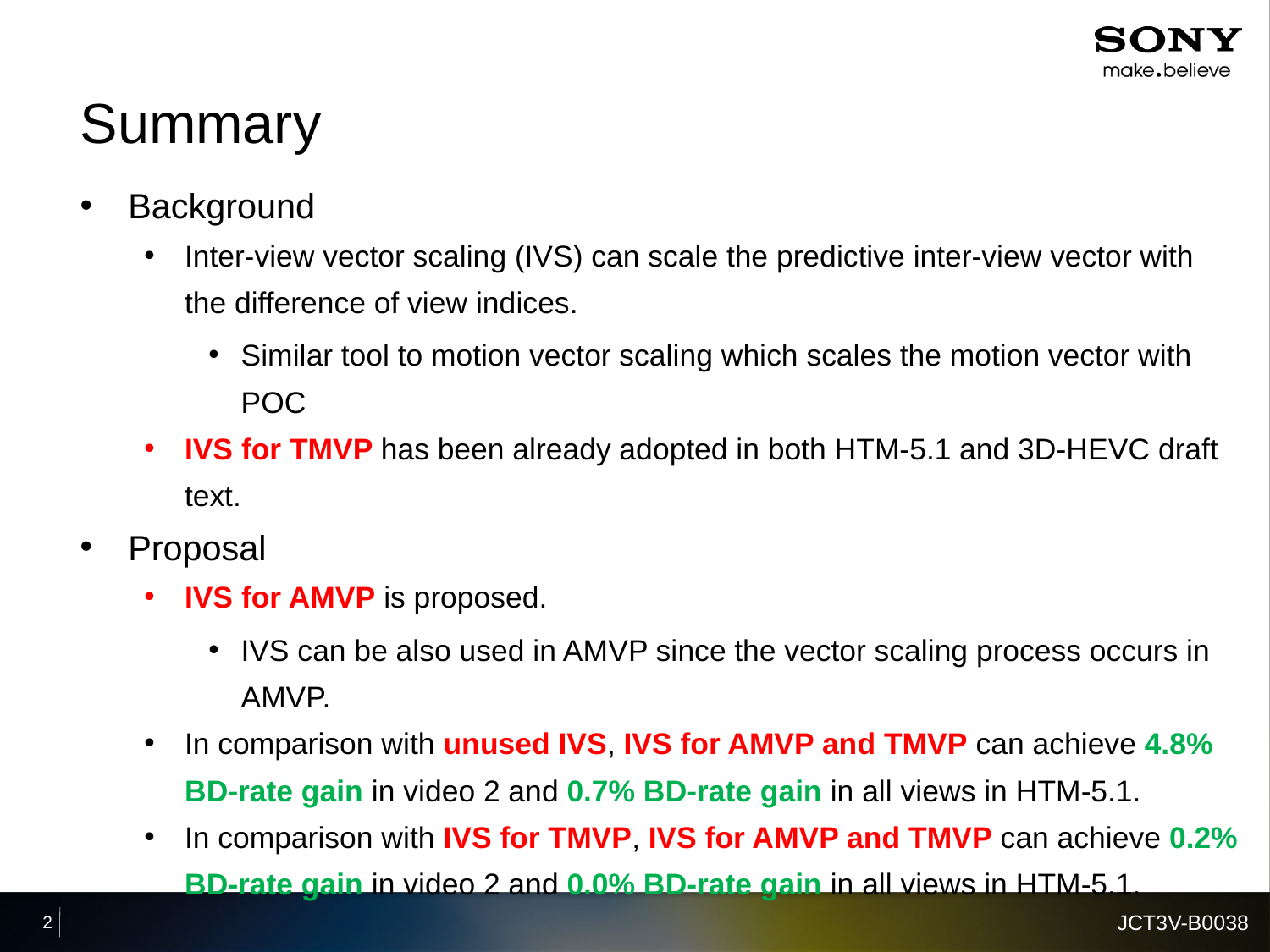

# Summary
Background
Inter-view vector scaling (IVS) can scale the predictive inter-view vector with the difference of view indices.
Similar tool to motion vector scaling which scales the motion vector with POC
IVS for TMVP has been already adopted in both HTM-5.1 and 3D-HEVC draft text.
Proposal
IVS for AMVP is proposed.
IVS can be also used in AMVP since the vector scaling process occurs in AMVP.
In comparison with unused IVS, IVS for AMVP and TMVP can achieve 4.8% BD-rate gain in video 2 and 0.7% BD-rate gain in all views in HTM-5.1.
In comparison with IVS for TMVP, IVS for AMVP and TMVP can achieve 0.2% BD-rate gain in video 2 and 0.0% BD-rate gain in all views in HTM-5.1.
JCT3V-B0038
2